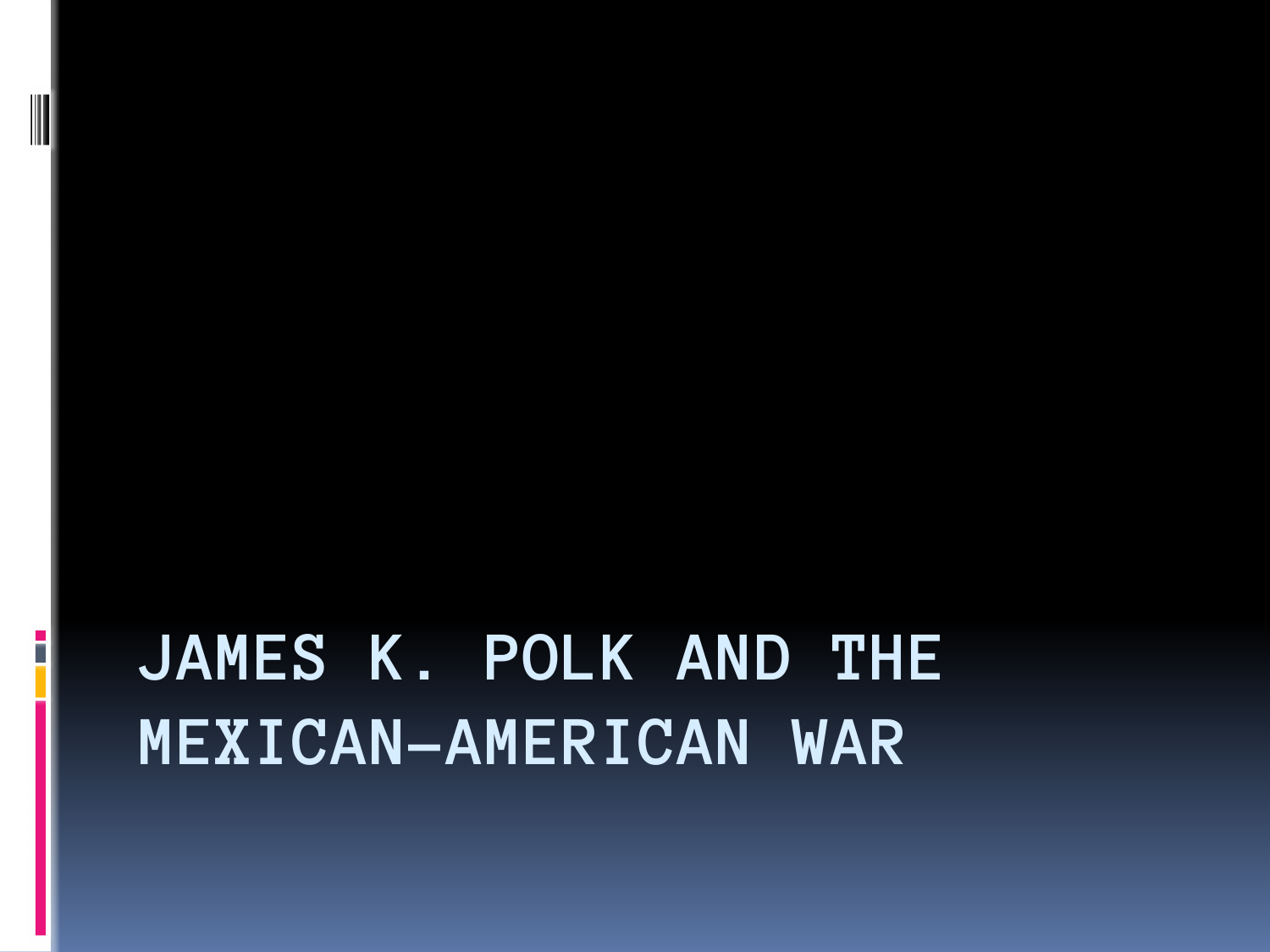

# James K. Polk and the Mexican-American War